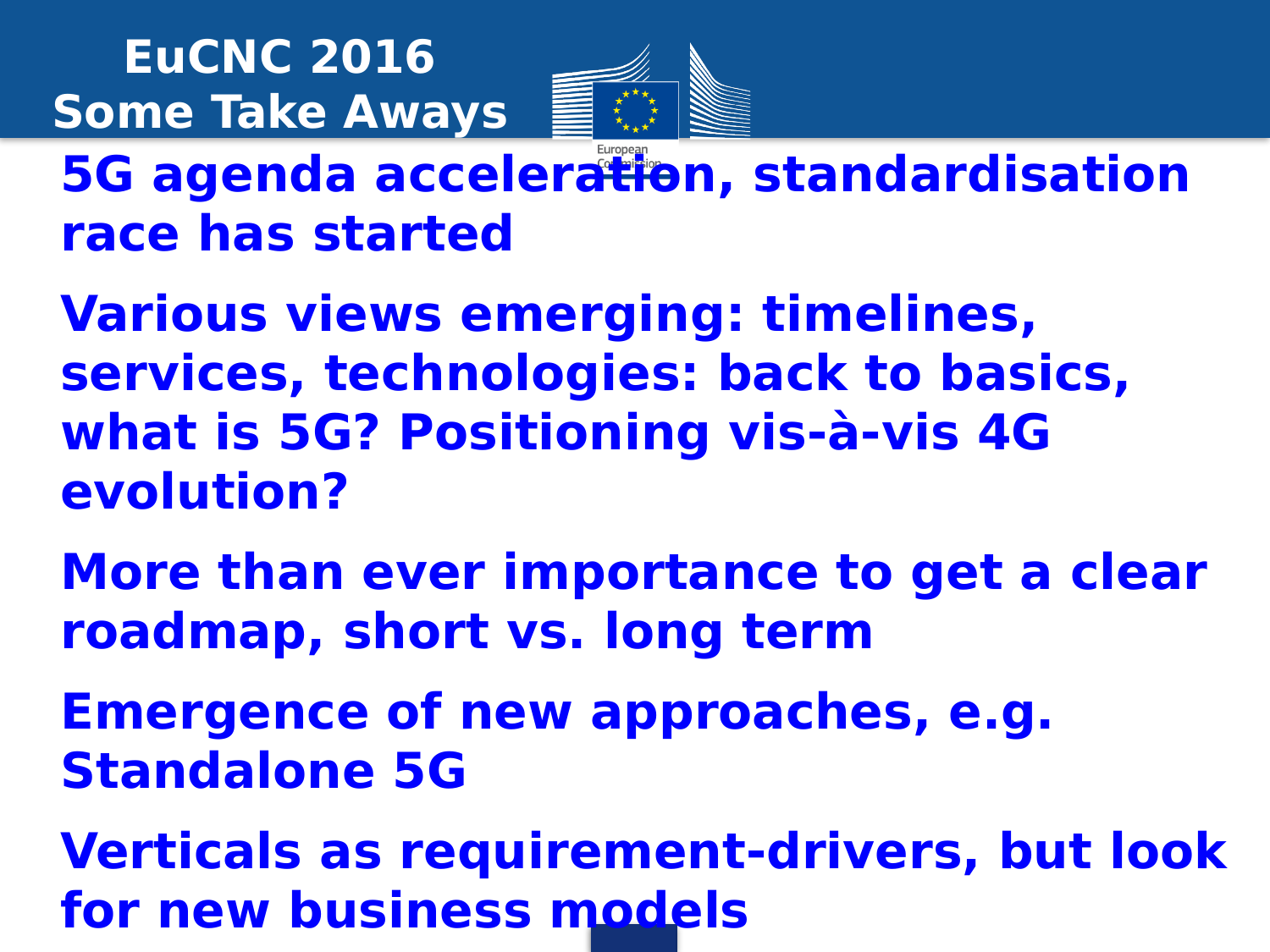

EuCNC 2016
Some Take Aways
	5G agenda acceleration, standardisation race has started
	Various views emerging: timelines, services, technologies: back to basics, what is 5G? Positioning vis-à-vis 4G evolution?
	More than ever importance to get a clear roadmap, short vs. long term
	Emergence of new approaches, e.g. Standalone 5G
	Verticals as requirement-drivers, but look for new business models